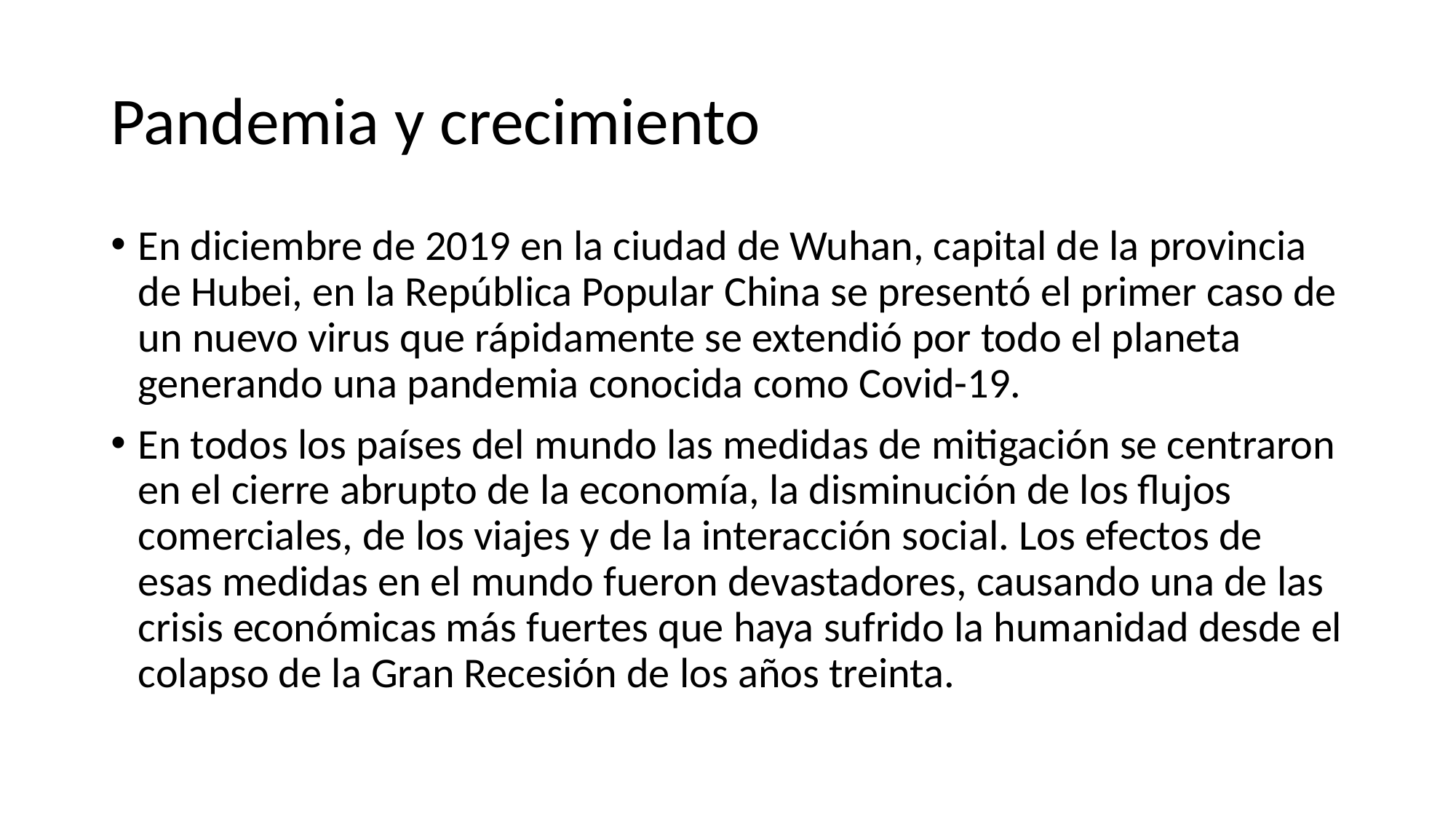

# Pandemia y crecimiento
En diciembre de 2019 en la ciudad de Wuhan, capital de la provincia de Hubei, en la República Popular China se presentó el primer caso de un nuevo virus que rápidamente se extendió por todo el planeta generando una pandemia conocida como Covid-19.
En todos los países del mundo las medidas de mitigación se centraron en el cierre abrupto de la economía, la disminución de los flujos comerciales, de los viajes y de la interacción social. Los efectos de esas medidas en el mundo fueron devastadores, causando una de las crisis económicas más fuertes que haya sufrido la humanidad desde el colapso de la Gran Recesión de los años treinta.